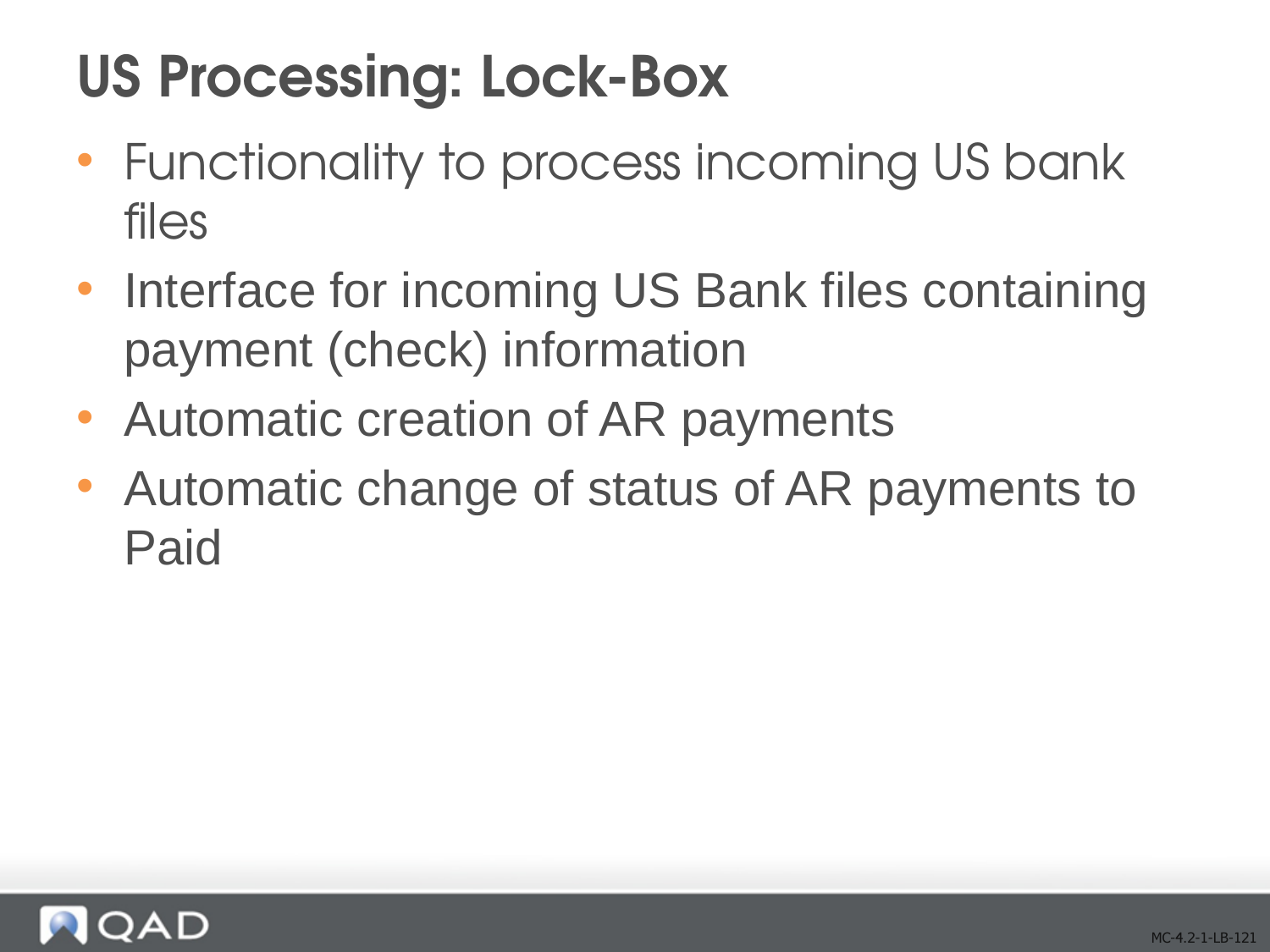

# US Processing: Lock-Box
Functionality to process incoming US bank files
Interface for incoming US Bank files containing payment (check) information
Automatic creation of AR payments
Automatic change of status of AR payments to Paid
MC-4.2-1-LB-121